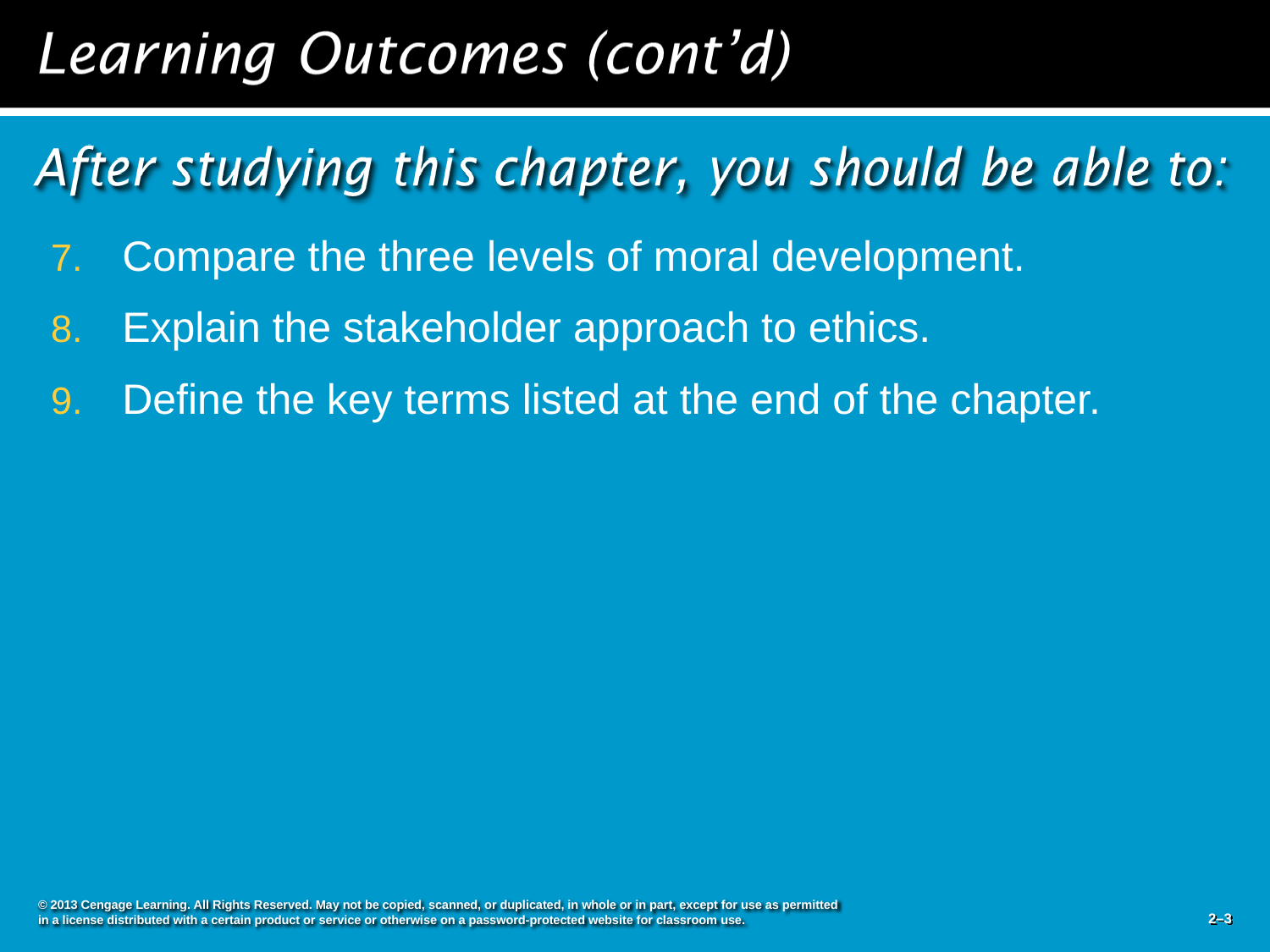

Compare the three levels of moral development.
Explain the stakeholder approach to ethics.
Define the key terms listed at the end of the chapter.
© 2013 Cengage Learning. All Rights Reserved. May not be copied, scanned, or duplicated, in whole or in part, except for use as permitted in a license distributed with a certain product or service or otherwise on a password-protected website for classroom use.
2–3